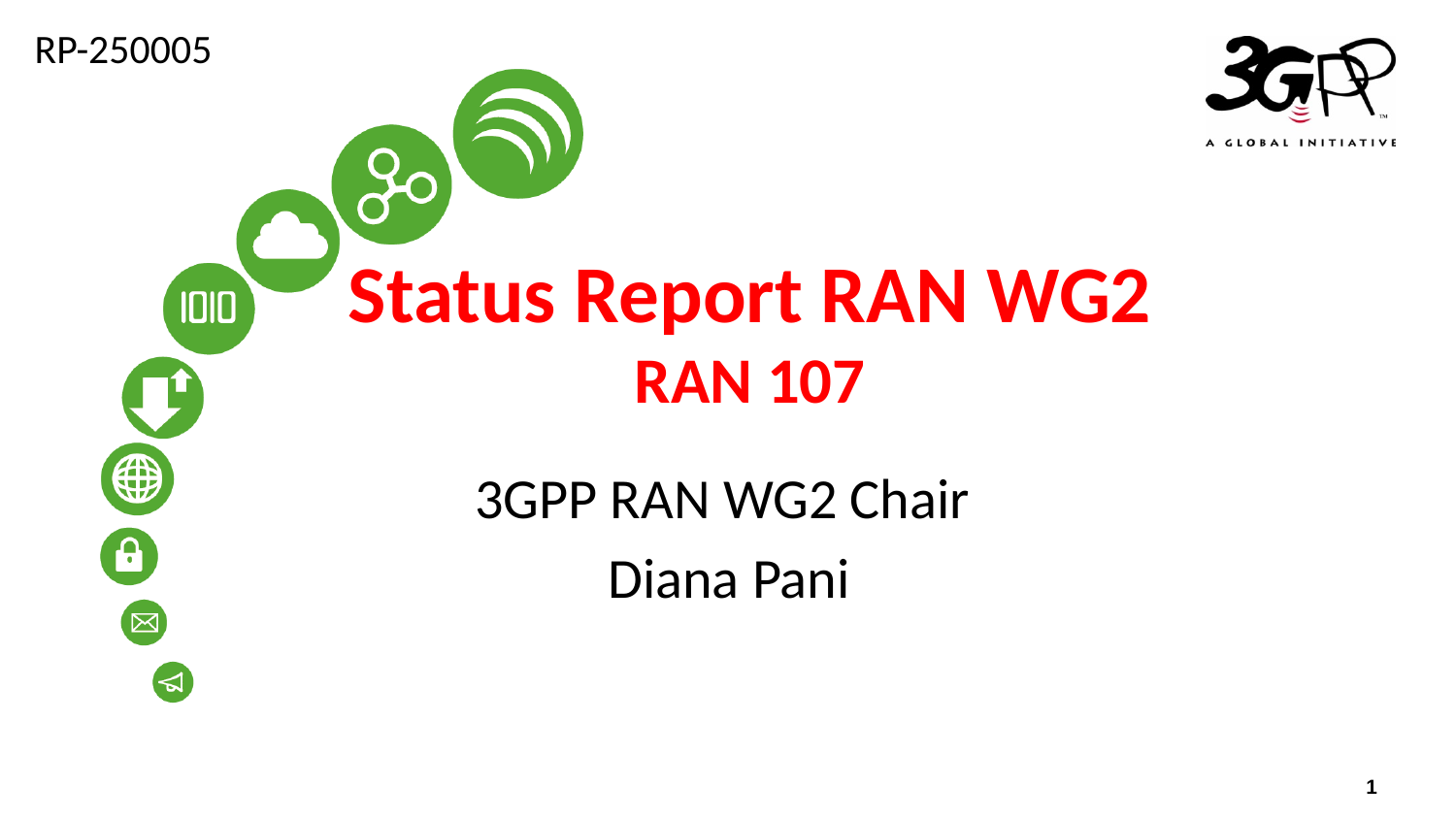

RP-250005
Status Report RAN WG2
RAN 107
3GPP RAN WG2 Chair
Diana Pani